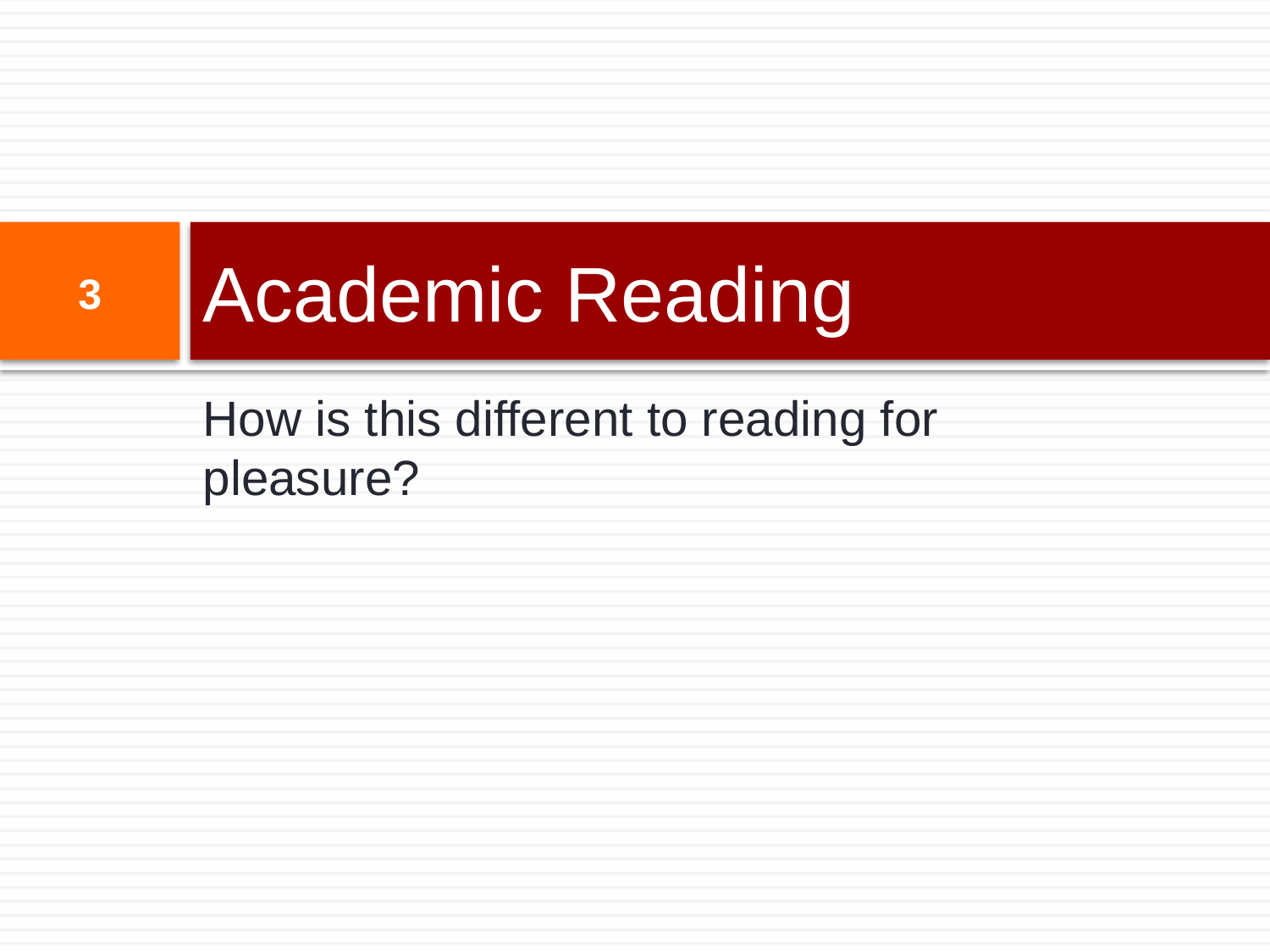

# Academic Reading
3
How is this different to reading for pleasure?